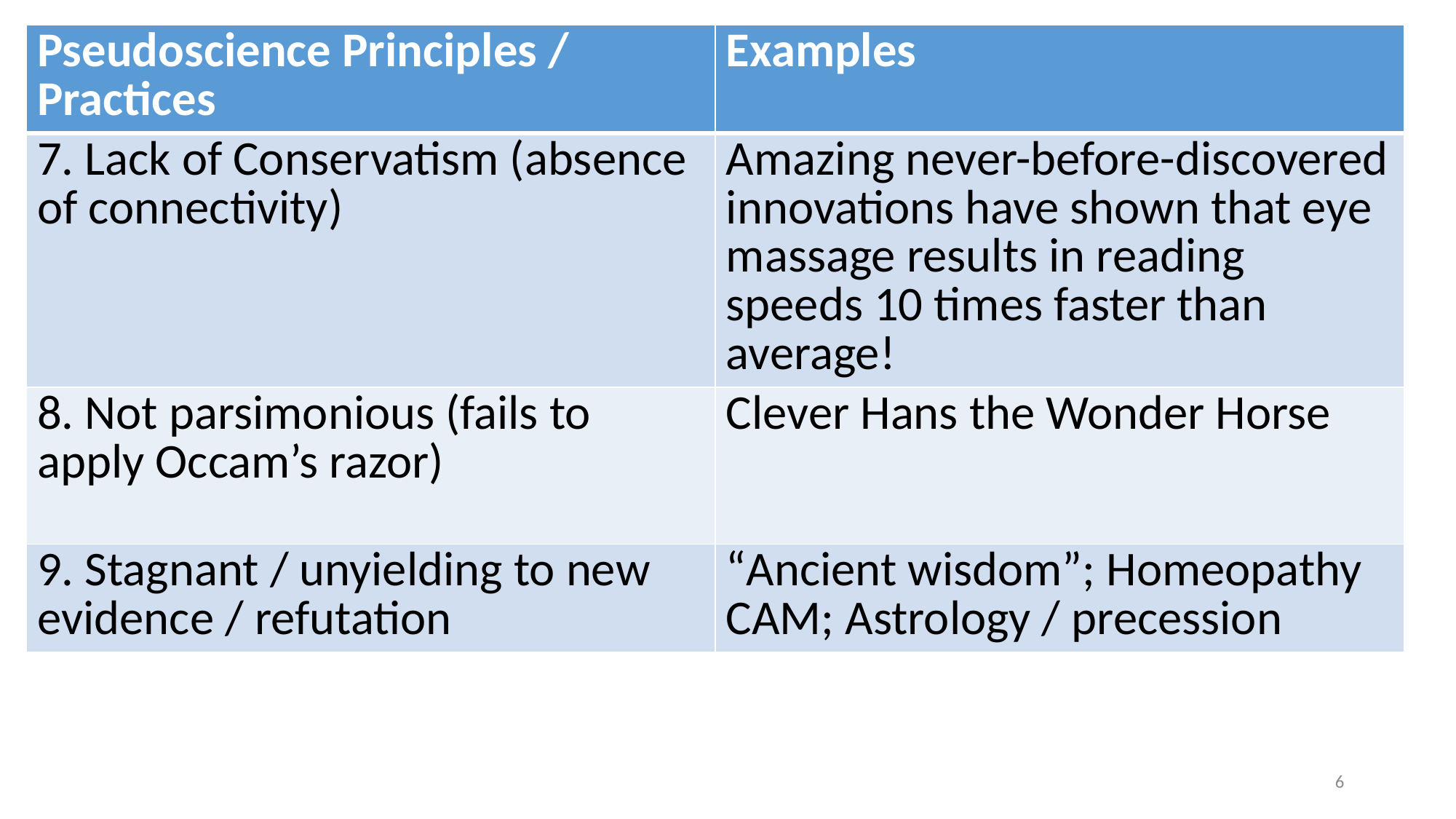

| Pseudoscience Principles / Practices | Examples |
| --- | --- |
| 7. Lack of Conservatism (absence of connectivity) | Amazing never-before-discovered innovations have shown that eye massage results in reading speeds 10 times faster than average! |
| 8. Not parsimonious (fails to apply Occam’s razor) | Clever Hans the Wonder Horse |
| 9. Stagnant / unyielding to new evidence / refutation | “Ancient wisdom”; Homeopathy CAM; Astrology / precession |
#
6